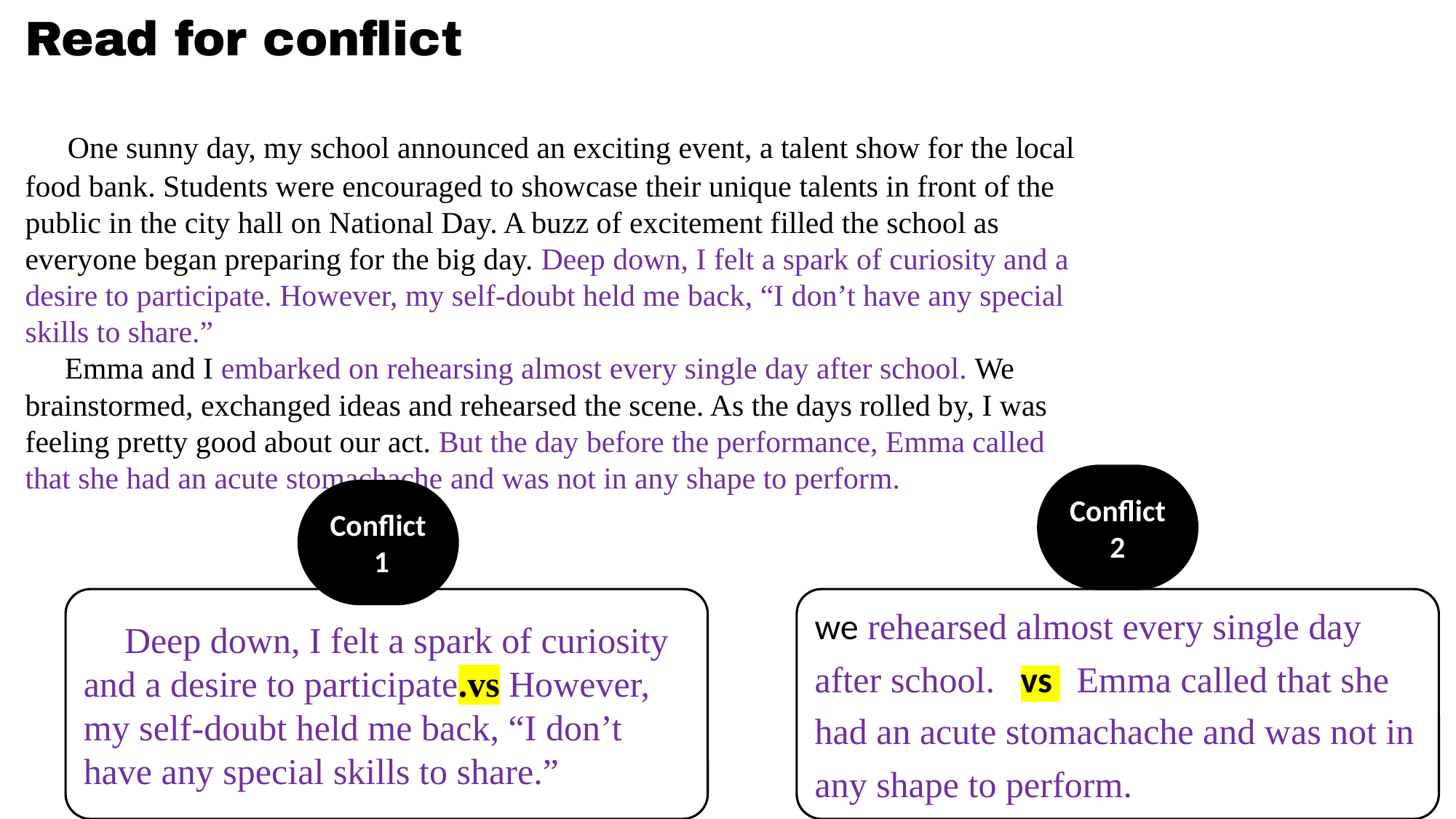

Read for conflict
 One sunny day, my school announced an exciting event, a talent show for the local food bank. Students were encouraged to showcase their unique talents in front of the public in the city hall on National Day. A buzz of excitement filled the school as everyone began preparing for the big day. Deep down, I felt a spark of curiosity and a desire to participate. However, my self-doubt held me back, “I don’t have any special skills to share.”
 Emma and I embarked on rehearsing almost every single day after school. We brainstormed, exchanged ideas and rehearsed the scene. As the days rolled by, I was feeling pretty good about our act. But the day before the performance, Emma called that she had an acute stomachache and was not in any shape to perform.
Conflict2
Conflict  1
 Deep down, I felt a spark of curiosity and a desire to participate.vs However, my self-doubt held me back, “I don’t have any special skills to share.”

we rehearsed almost every single day after school.   vs   Emma called that she had an acute stomachache and was not in any shape to perform.